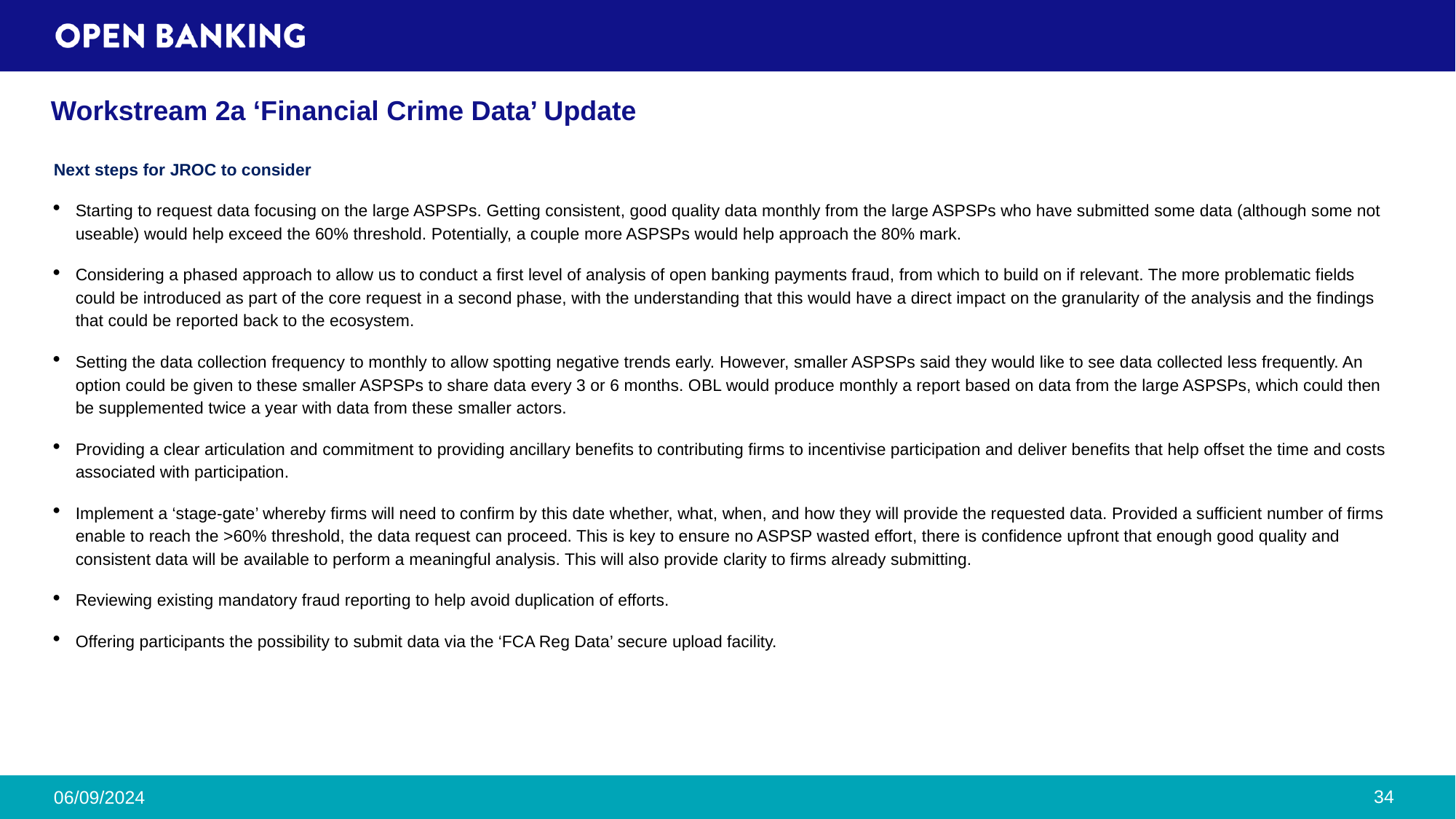

# Workstream 2a ‘Financial Crime Data’ Update
Next steps for JROC to consider
Starting to request data focusing on the large ASPSPs. Getting consistent, good quality data monthly from the large ASPSPs who have submitted some data (although some not useable) would help exceed the 60% threshold. Potentially, a couple more ASPSPs would help approach the 80% mark.
Considering a phased approach to allow us to conduct a first level of analysis of open banking payments fraud, from which to build on if relevant. The more problematic fields could be introduced as part of the core request in a second phase, with the understanding that this would have a direct impact on the granularity of the analysis and the findings that could be reported back to the ecosystem.
Setting the data collection frequency to monthly to allow spotting negative trends early. However, smaller ASPSPs said they would like to see data collected less frequently. An option could be given to these smaller ASPSPs to share data every 3 or 6 months. OBL would produce monthly a report based on data from the large ASPSPs, which could then be supplemented twice a year with data from these smaller actors.
Providing a clear articulation and commitment to providing ancillary benefits to contributing firms to incentivise participation and deliver benefits that help offset the time and costs associated with participation.
Implement a ‘stage-gate’ whereby firms will need to confirm by this date whether, what, when, and how they will provide the requested data. Provided a sufficient number of firms enable to reach the >60% threshold, the data request can proceed. This is key to ensure no ASPSP wasted effort, there is confidence upfront that enough good quality and consistent data will be available to perform a meaningful analysis. This will also provide clarity to firms already submitting.
Reviewing existing mandatory fraud reporting to help avoid duplication of efforts.
Offering participants the possibility to submit data via the ‘FCA Reg Data’ secure upload facility.

34
06/09/2024